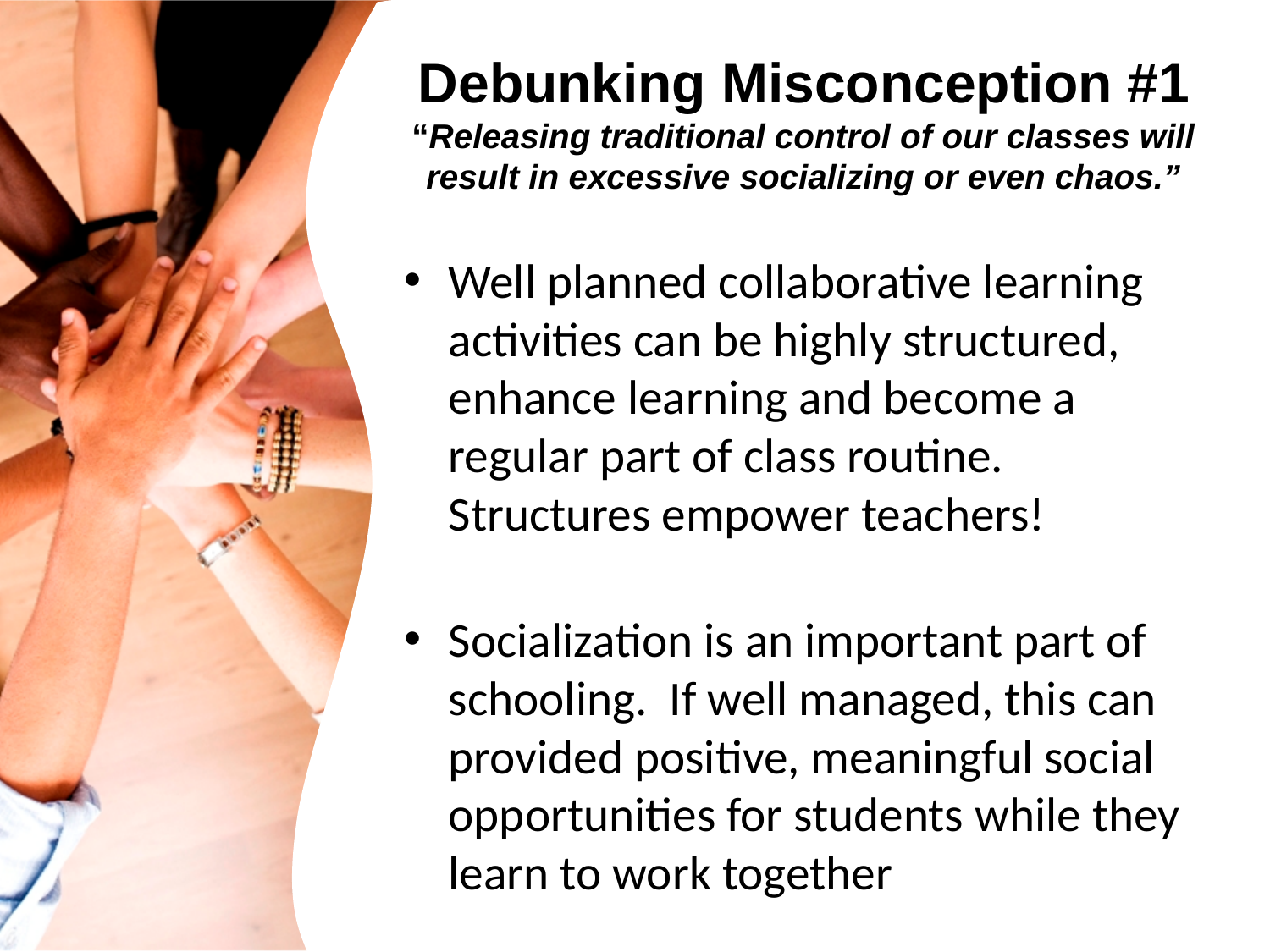

# Debunking Misconception #1 “Releasing traditional control of our classes will result in excessive socializing or even chaos.”
Well planned collaborative learning activities can be highly structured, enhance learning and become a regular part of class routine.  Structures empower teachers!
Socialization is an important part of schooling.  If well managed, this can provided positive, meaningful social opportunities for students while they learn to work together